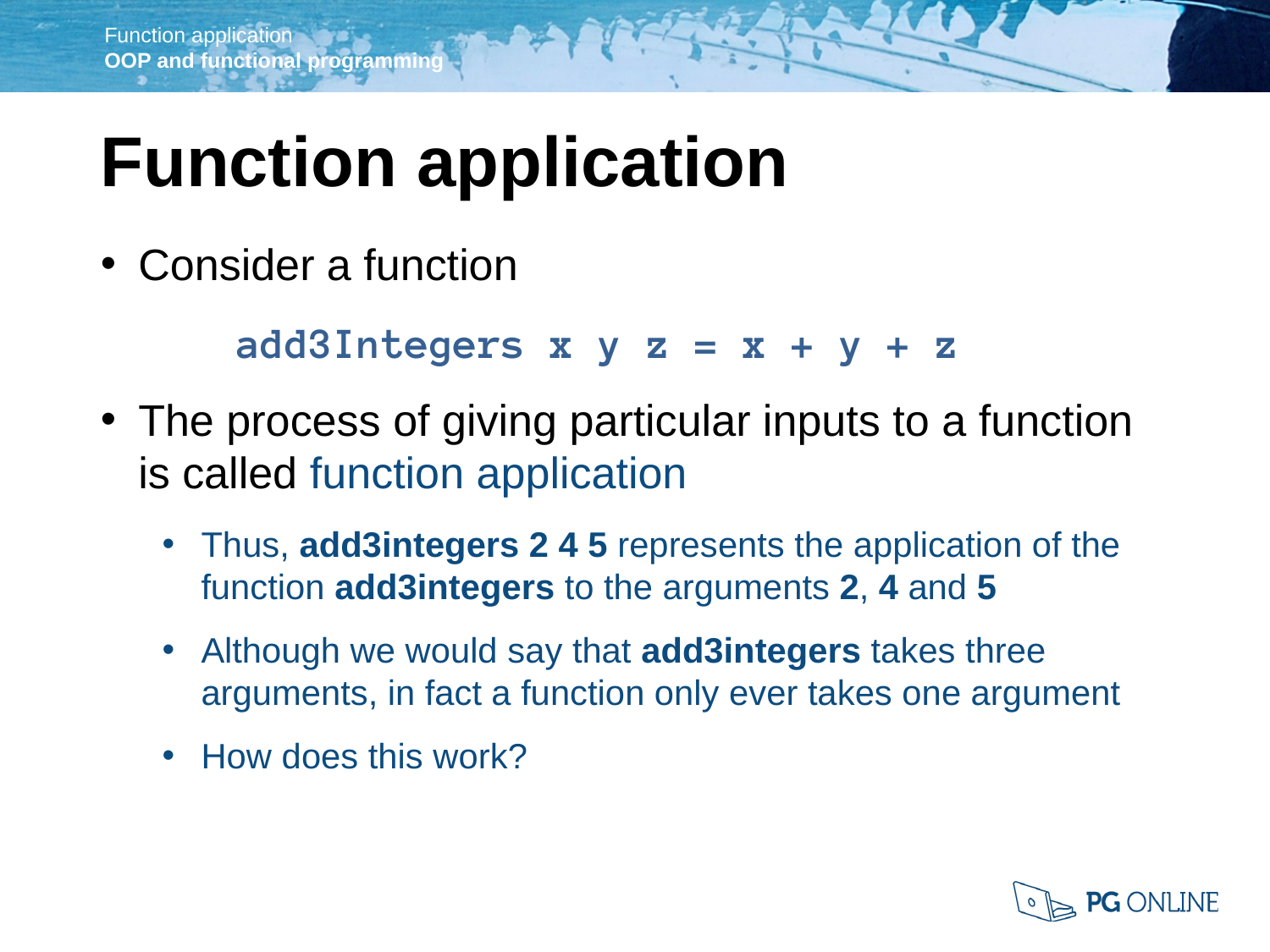

Function application
Consider a function
add3Integers x y z = x + y + z
The process of giving particular inputs to a function is called function application
Thus, add3integers 2 4 5 represents the application of the function add3integers to the arguments 2, 4 and 5
Although we would say that add3integers takes three arguments, in fact a function only ever takes one argument
How does this work?